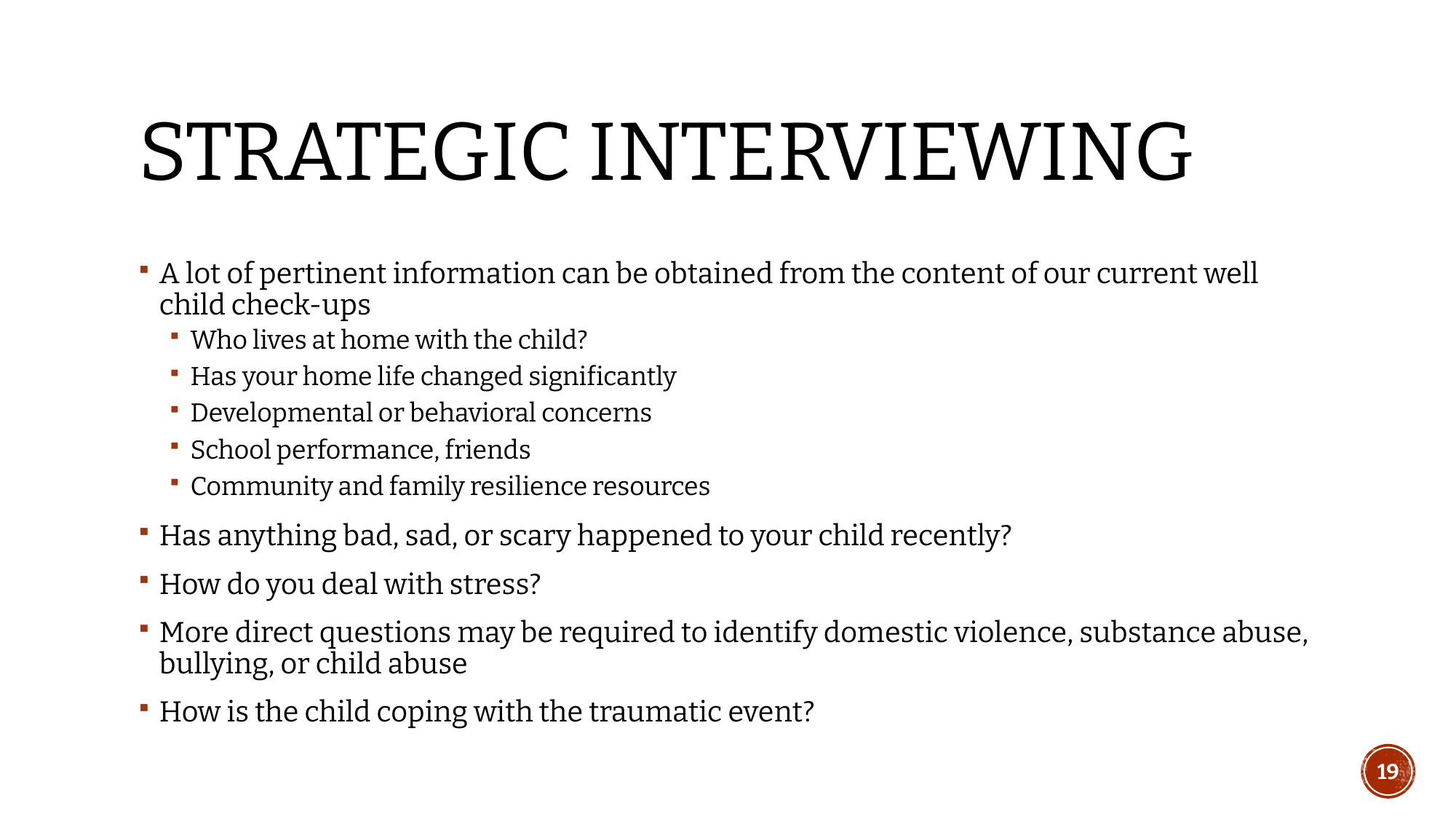

# Strategic interviewing
A lot of pertinent information can be obtained from the content of our current well child check-ups
Who lives at home with the child?
Has your home life changed significantly
Developmental or behavioral concerns
School performance, friends
Community and family resilience resources
Has anything bad, sad, or scary happened to your child recently?
How do you deal with stress?
More direct questions may be required to identify domestic violence, substance abuse, bullying, or child abuse
How is the child coping with the traumatic event?

19